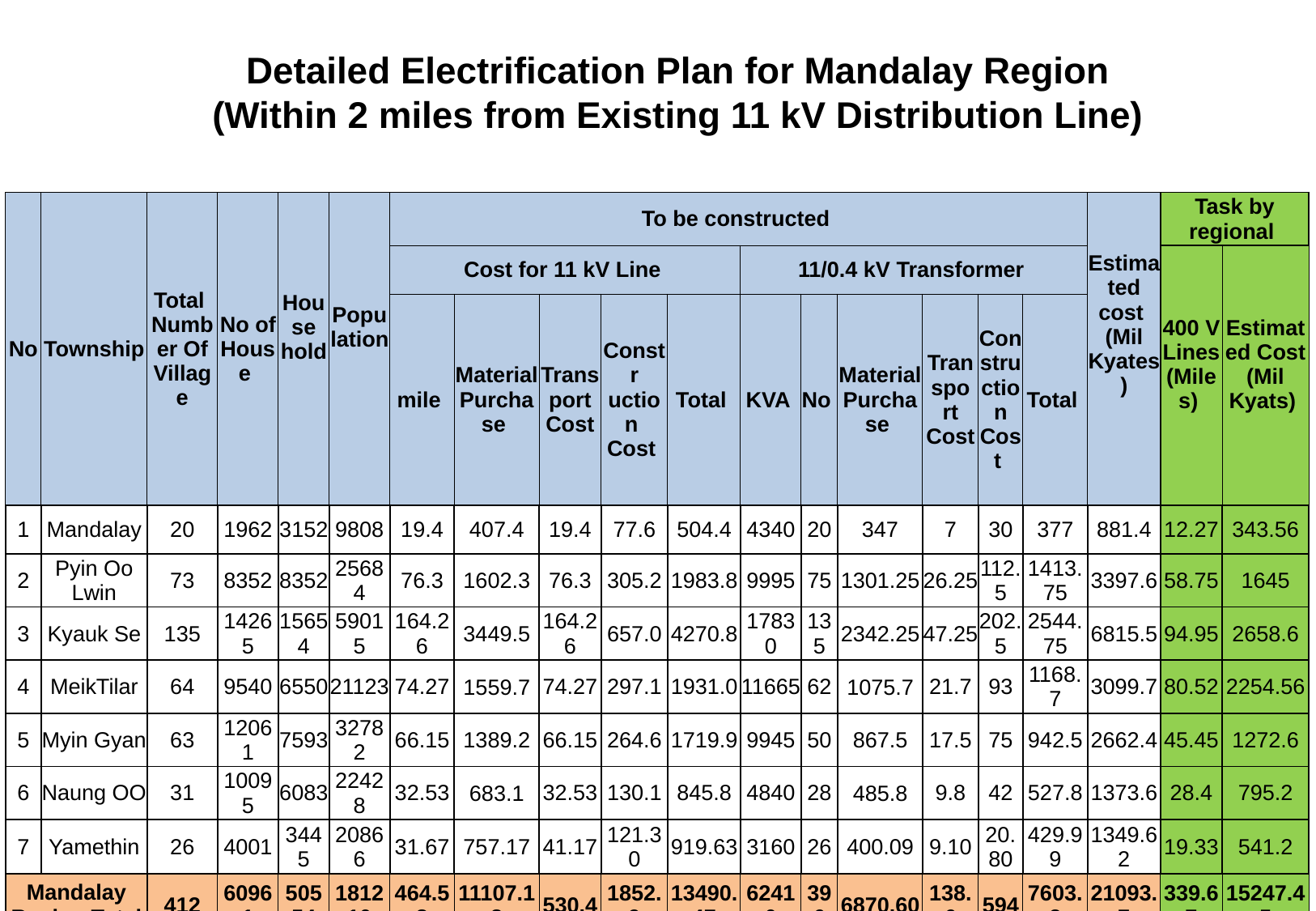

Detailed Electrification Plan for Mandalay Region
(Within 2 miles from Existing 11 kV Distribution Line)
| No | Township | Total Number Of Village | No of House | House hold | Popu lation | To be constructed |  |  |  |  |  |  |  |  |  |  | Estimated cost (Mil Kyates) | Task by regional |  |
| --- | --- | --- | --- | --- | --- | --- | --- | --- | --- | --- | --- | --- | --- | --- | --- | --- | --- | --- | --- |
|  |  |  |  |  |  | Cost for 11 kV Line |  |  |  |  | 11/0.4 kV Transformer |  |  |  |  |  |  | 400 V Lines (Miles) | Estimated Cost (Mil Kyats) |
|  |  |  |  |  |  | mile | Material Purchase | Transport Cost | Constr uction Cost | Total | KVA | No | Material Purchase | Transpo rt Cost | Construction Cost | Total |  |  |  |
| 1 | Mandalay | 20 | 1962 | 3152 | 9808 | 19.4 | 407.4 | 19.4 | 77.6 | 504.4 | 4340 | 20 | 347 | 7 | 30 | 377 | 881.4 | 12.27 | 343.56 |
| 2 | Pyin Oo Lwin | 73 | 8352 | 8352 | 25684 | 76.3 | 1602.3 | 76.3 | 305.2 | 1983.8 | 9995 | 75 | 1301.25 | 26.25 | 112.5 | 1413.75 | 3397.6 | 58.75 | 1645 |
| 3 | Kyauk Se | 135 | 14265 | 15654 | 59015 | 164.26 | 3449.5 | 164.26 | 657.0 | 4270.8 | 17830 | 135 | 2342.25 | 47.25 | 202.5 | 2544.75 | 6815.5 | 94.95 | 2658.6 |
| 4 | MeikTilar | 64 | 9540 | 6550 | 21123 | 74.27 | 1559.7 | 74.27 | 297.1 | 1931.0 | 11665 | 62 | 1075.7 | 21.7 | 93 | 1168.7 | 3099.7 | 80.52 | 2254.56 |
| 5 | Myin Gyan | 63 | 12061 | 7593 | 32782 | 66.15 | 1389.2 | 66.15 | 264.6 | 1719.9 | 9945 | 50 | 867.5 | 17.5 | 75 | 942.5 | 2662.4 | 45.45 | 1272.6 |
| 6 | Naung OO | 31 | 10095 | 6083 | 22428 | 32.53 | 683.1 | 32.53 | 130.1 | 845.8 | 4840 | 28 | 485.8 | 9.8 | 42 | 527.8 | 1373.6 | 28.4 | 795.2 |
| 7 | Yamethin | 26 | 4001 | 3445 | 20866 | 31.67 | 757.17 | 41.17 | 121.30 | 919.63 | 3160 | 26 | 400.09 | 9.10 | 20.80 | 429.99 | 1349.62 | 19.33 | 541.2 |
| Mandalay Ragion Total |  | 412 | 60961 | 50554 | 181210 | 464.58 | 11107.18 | 530.4 | 1852.9 | 13490.47 | 62410 | 396 | 6870.60 | 138.6 | 594 | 7603.2 | 21093.7 | 339.67 | 15247.45 |
6